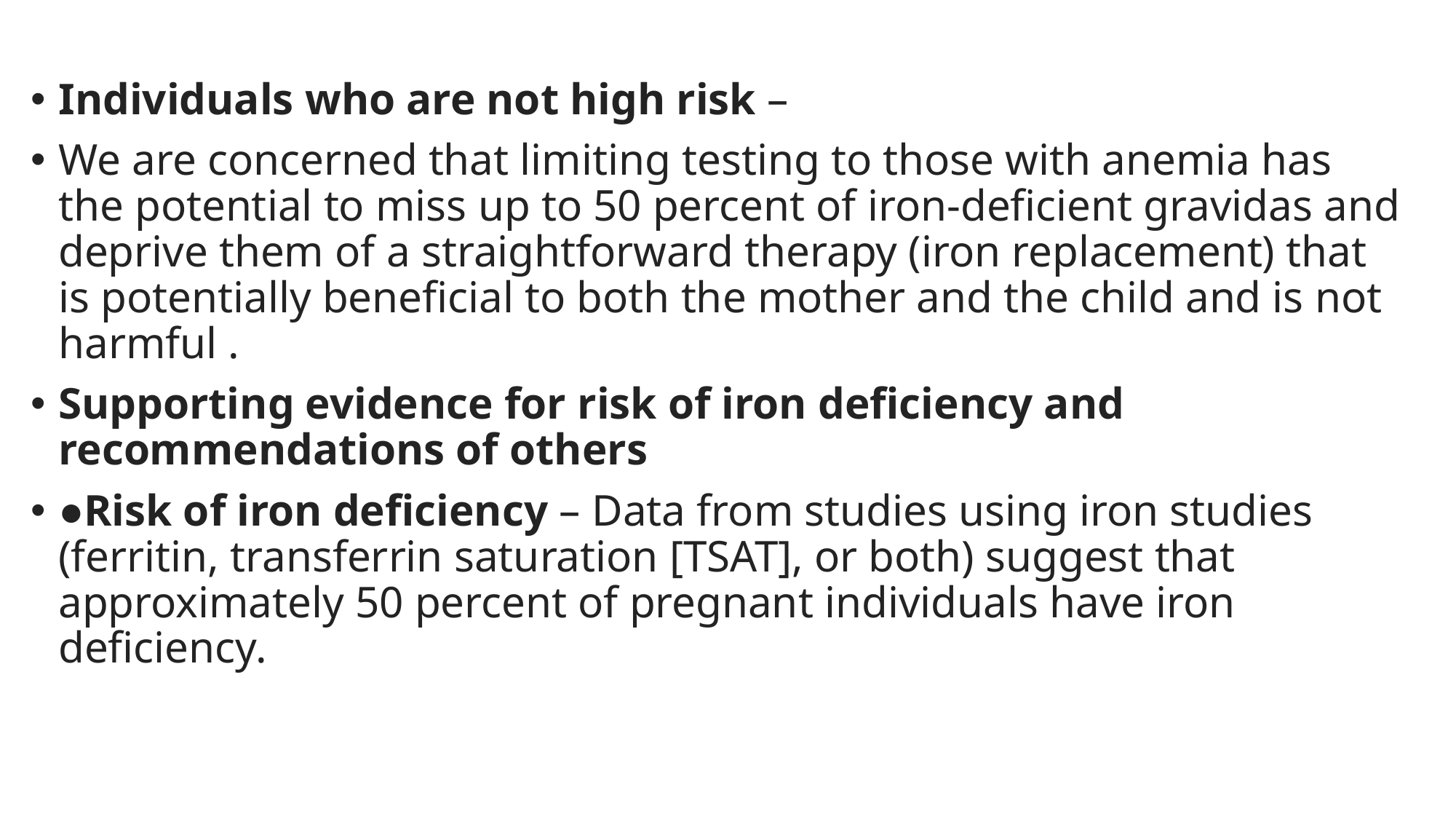

Individuals who are not high risk –
We are concerned that limiting testing to those with anemia has the potential to miss up to 50 percent of iron-deficient gravidas and deprive them of a straightforward therapy (iron replacement) that is potentially beneficial to both the mother and the child and is not harmful .
Supporting evidence for risk of iron deficiency and recommendations of others
●Risk of iron deficiency – Data from studies using iron studies (ferritin, transferrin saturation [TSAT], or both) suggest that approximately 50 percent of pregnant individuals have iron deficiency.